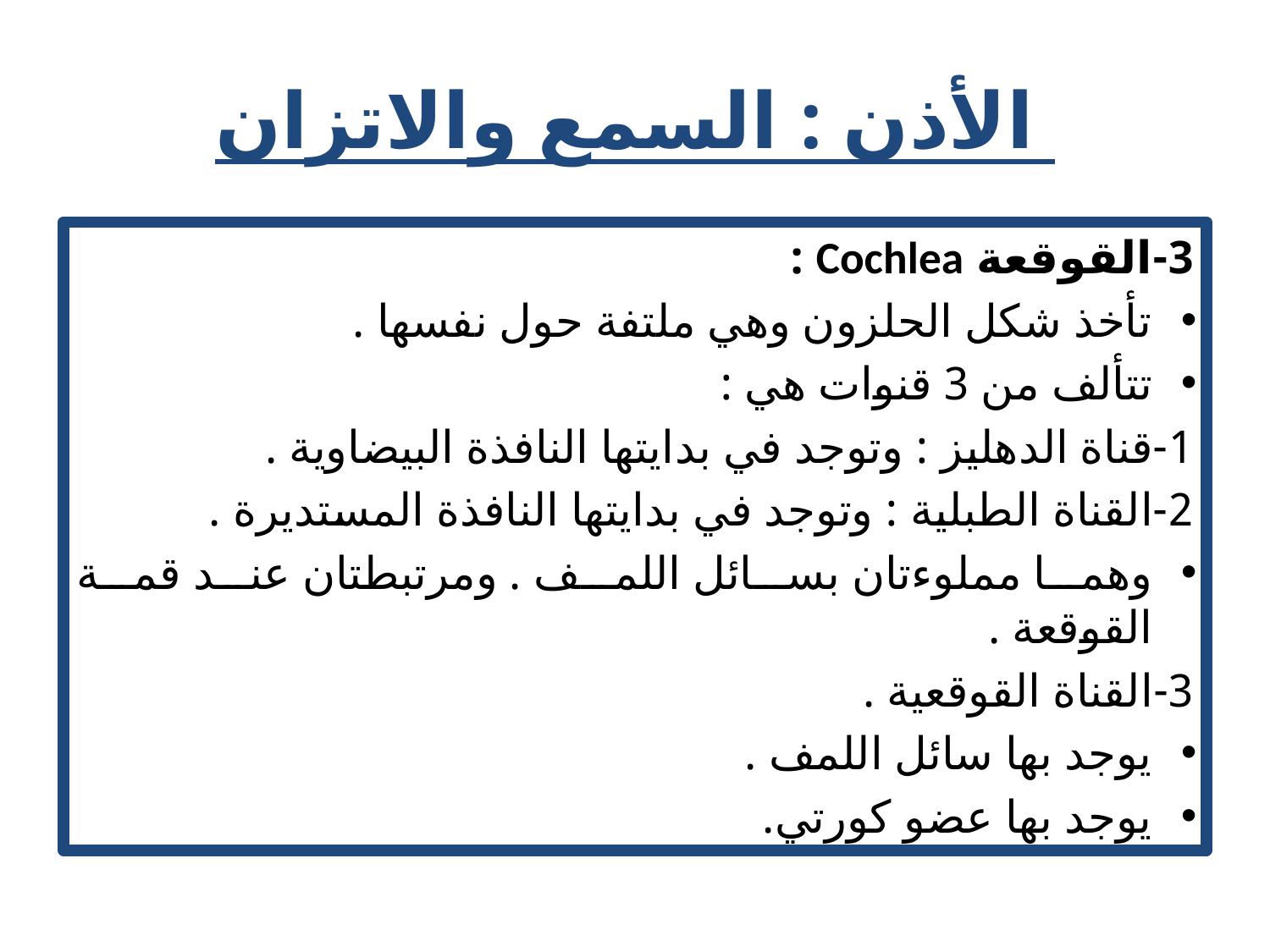

# الأذن : السمع والاتزان
3-القوقعة Cochlea :
تأخذ شكل الحلزون وهي ملتفة حول نفسها .
تتألف من 3 قنوات هي :
1-قناة الدهليز : وتوجد في بدايتها النافذة البيضاوية .
2-القناة الطبلية : وتوجد في بدايتها النافذة المستديرة .
وهما مملوءتان بسائل اللمف . ومرتبطتان عند قمة القوقعة .
3-القناة القوقعية .
يوجد بها سائل اللمف .
يوجد بها عضو كورتي.